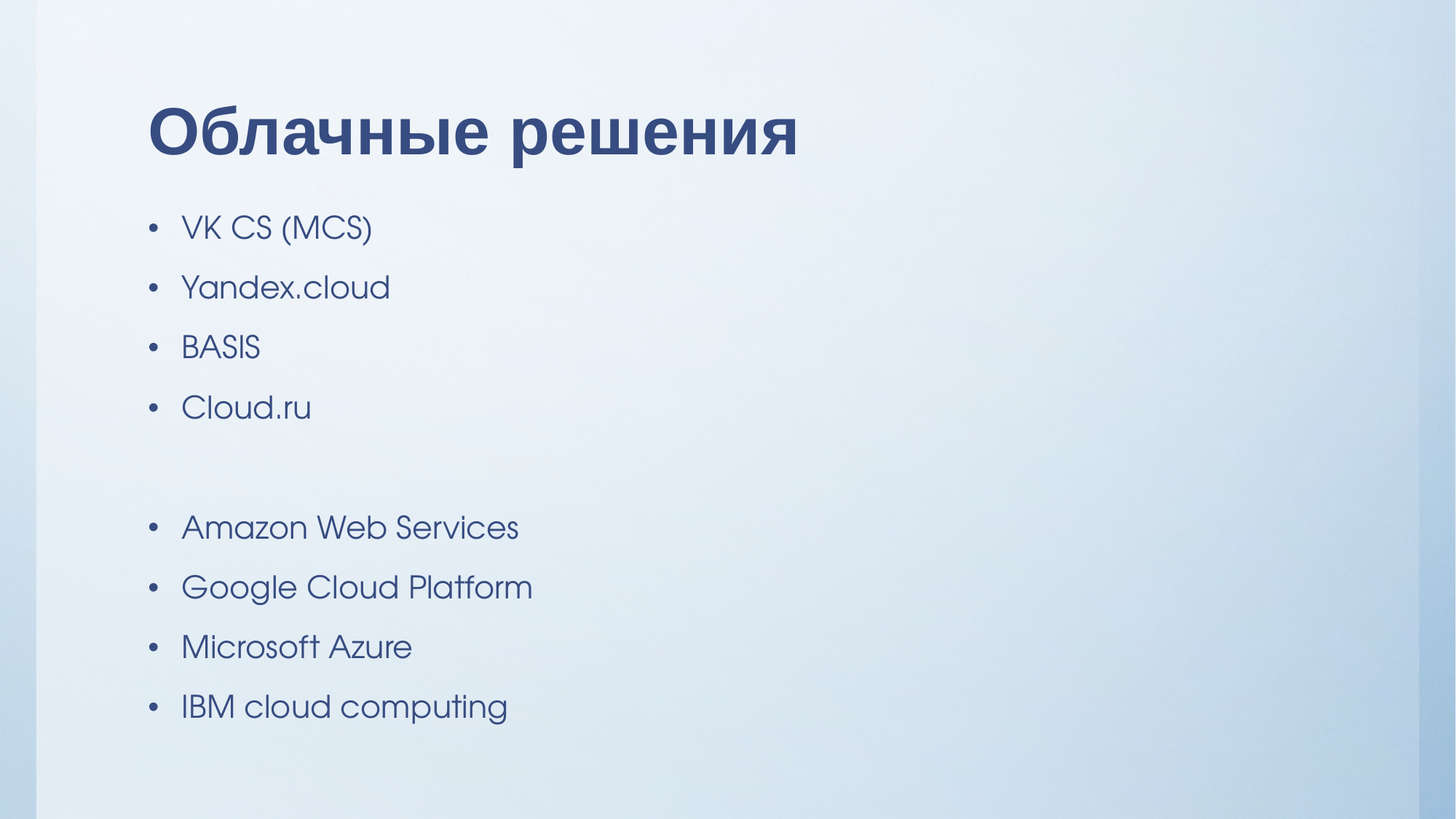

# Облачные решения
VK CS (MCS)
Yandex.cloud
BASIS
Cloud.ru

Amazon Web Services
Google Cloud Platform
Microsoft Azure
IBM cloud computing